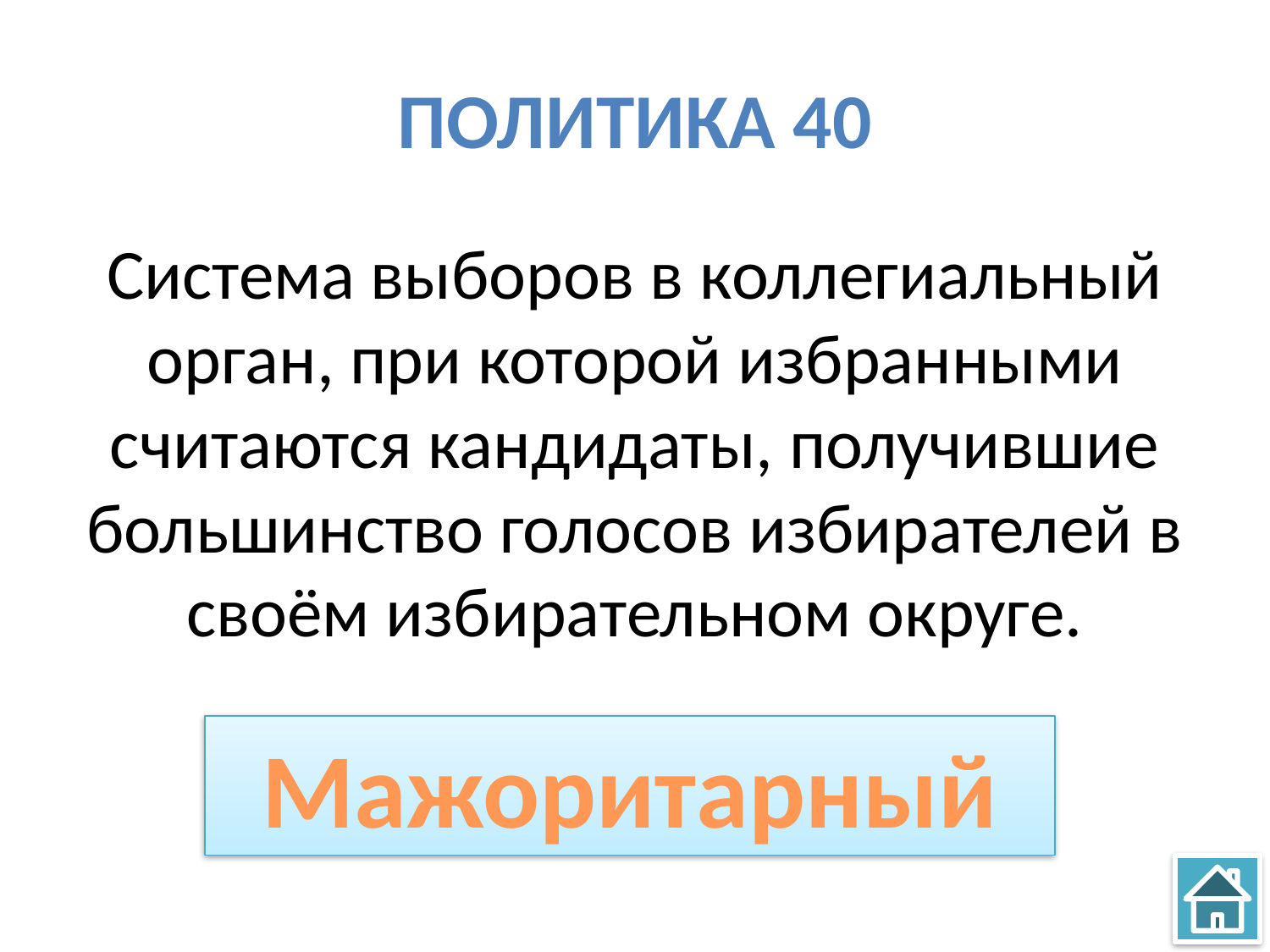

# Политика 40
Система выборов в коллегиальный орган, при которой избранными считаются кандидаты, получившие большинство голосов избирателей в своём избирательном округе.
Мажоритарный